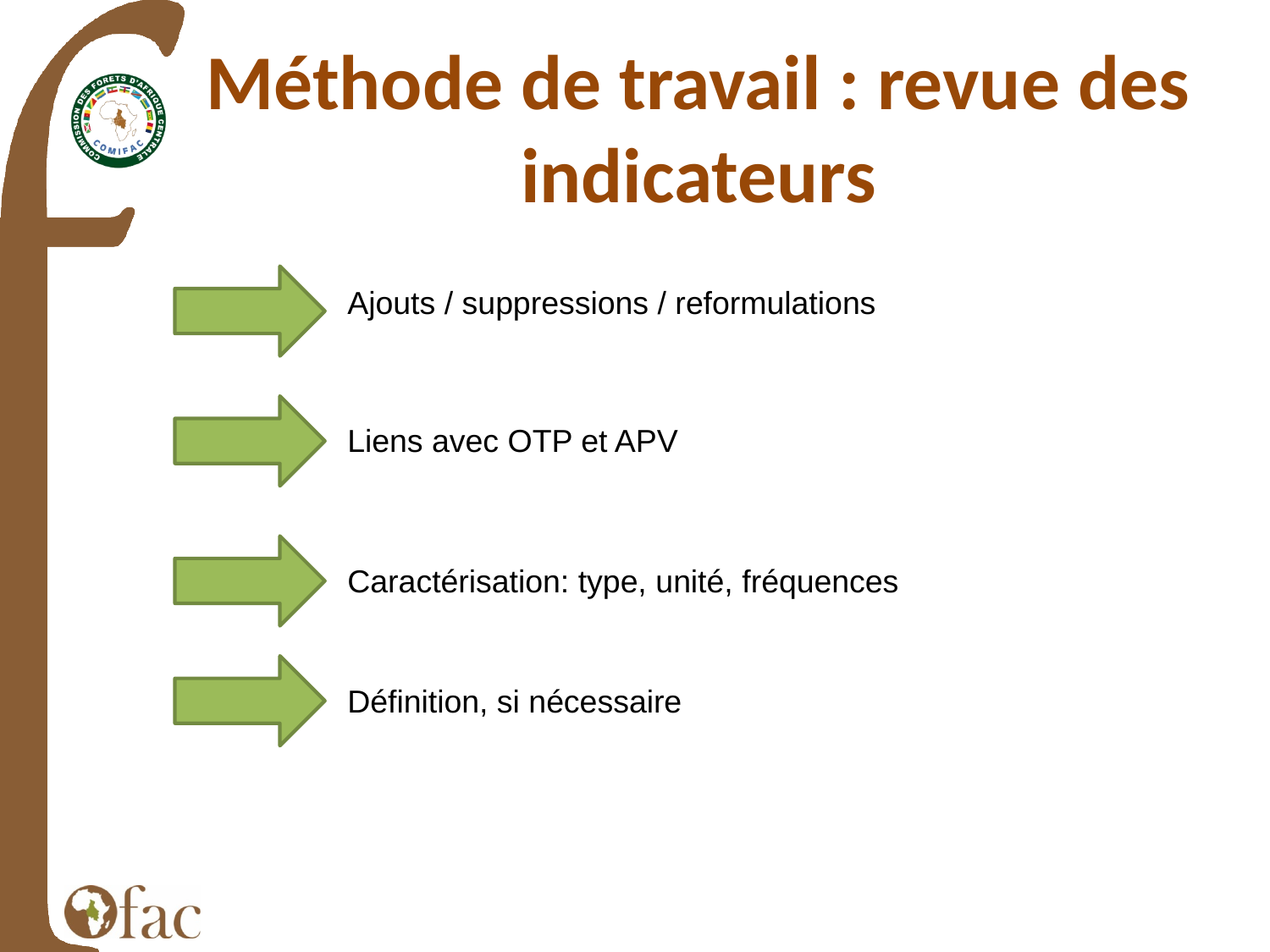

Méthode de travail : revue des indicateurs

Ajouts / suppressions / reformulations

Liens avec OTP et APV

Caractérisation: type, unité, fréquences

Définition, si nécessaire